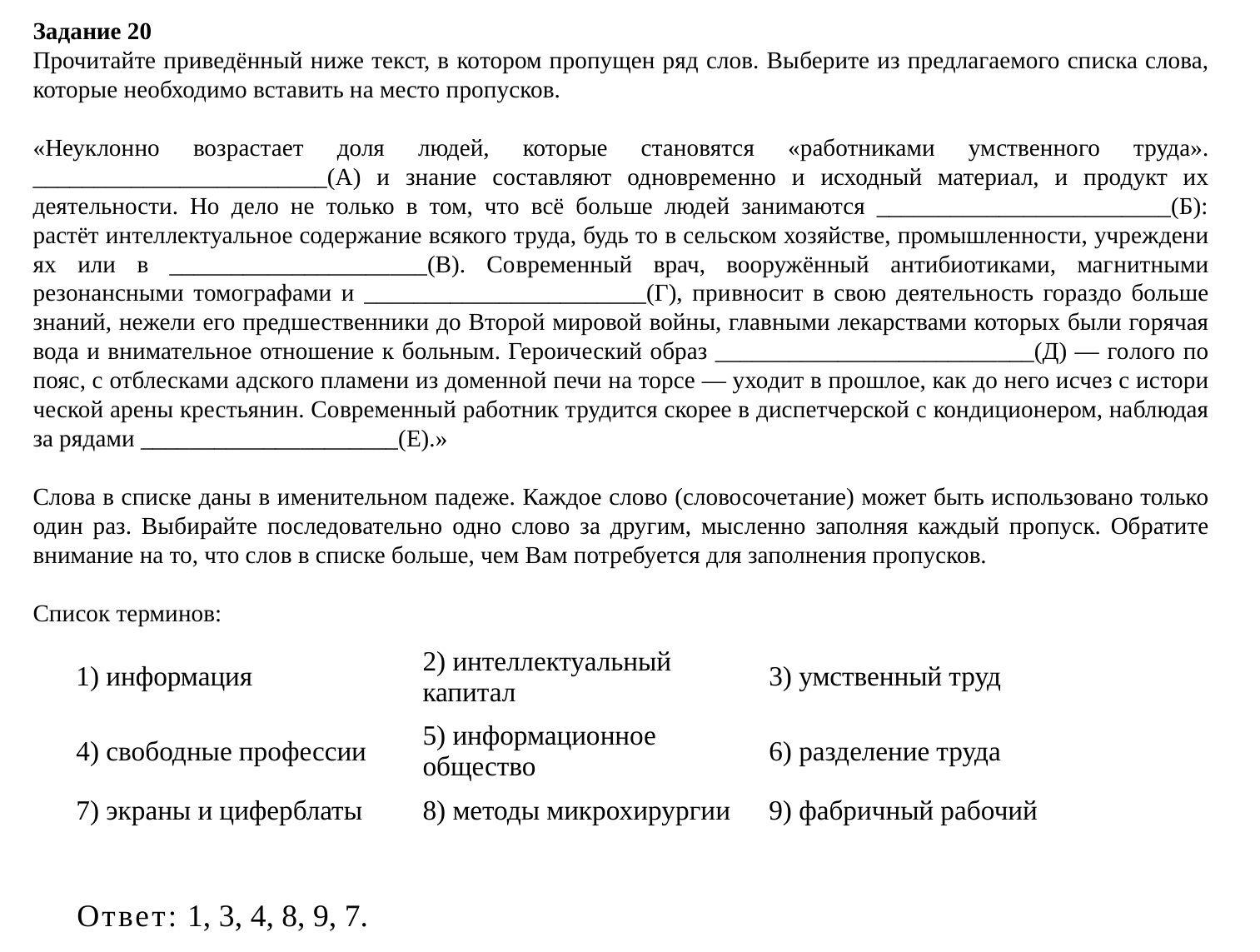

Задание 20
Прочитайте приведённый ниже текст, в ко­то­ром пропущен ряд слов. Вы­бе­ри­те из пред­ла­га­е­мо­го списка слова, ко­то­рые необходимо вста­вить на место пропусков.

«Неуклонно воз­рас­та­ет доля людей, ко­то­рые становятся «работниками ум­ствен­но­го труда». ________________________(А) и зна­ние составляют од­но­вре­мен­но и ис­ход­ный материал, и про­дукт их деятельности. Но дело не толь­ко в том, что всё боль­ше людей за­ни­ма­ют­ся ________________________(Б): растёт ин­тел­лек­ту­аль­ное содержание вся­ко­го труда, будь то в сель­ском хозяйстве, промышленности, учре­жде­ни­ях или в _____________________(В). Со­вре­мен­ный врач, вооружённый антибиотиками, маг­нит­ны­ми резонансными то­мо­гра­фа­ми и _______________________(Г), при­вно­сит в свою де­я­тель­ность гораздо боль­ше знаний, не­же­ли его пред­ше­ствен­ни­ки до Вто­рой мировой войны, глав­ны­ми лекарствами ко­то­рых были го­ря­чая вода и вни­ма­тель­ное отношение к больным. Ге­ро­и­че­ский образ __________________________(Д) — го­ло­го по пояс, с от­блес­ка­ми адского пла­ме­ни из до­мен­ной печи на торсе — ухо­дит в прошлое, как до него исчез с ис­то­ри­че­ской арены крестьянин. Со­вре­мен­ный работник тру­дит­ся скорее в дис­пет­чер­ской с кондиционером, на­блю­дая за ря­да­ми _____________________(Е).»

Слова в спис­ке даны в име­ни­тель­ном падеже. Каж­дое слово (словосочетание) может быть ис­поль­зо­ва­но только один раз. Вы­би­рай­те последовательно одно слово за другим, мыс­лен­но заполняя каж­дый пропуск. Об­ра­ти­те внимание на то, что слов в спис­ке больше, чем Вам по­тре­бу­ет­ся для за­пол­не­ния пропусков.

Список терминов:
| 1) информация | 2) интеллектуальный капитал | 3) умственный труд |
| --- | --- | --- |
| 4) свободные профессии | 5) информационное общество | 6) разделение труда |
| 7) экраны и циферблаты | 8) методы микрохирургии | 9) фабричный рабочий |
Ответ: 1, 3, 4, 8, 9, 7.